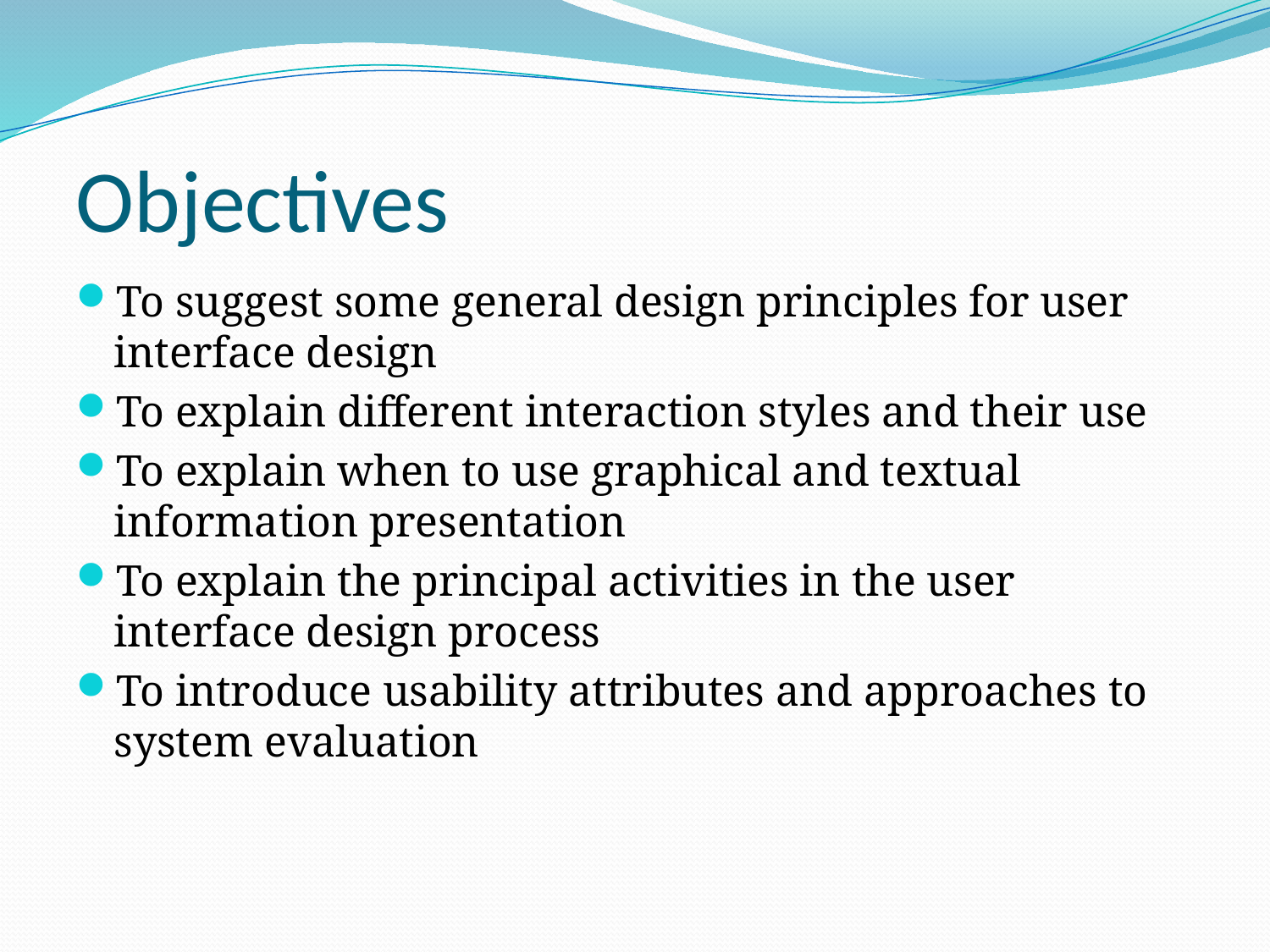

# Objectives
To suggest some general design principles for user interface design
To explain different interaction styles and their use
To explain when to use graphical and textual information presentation
To explain the principal activities in the user interface design process
To introduce usability attributes and approaches to system evaluation